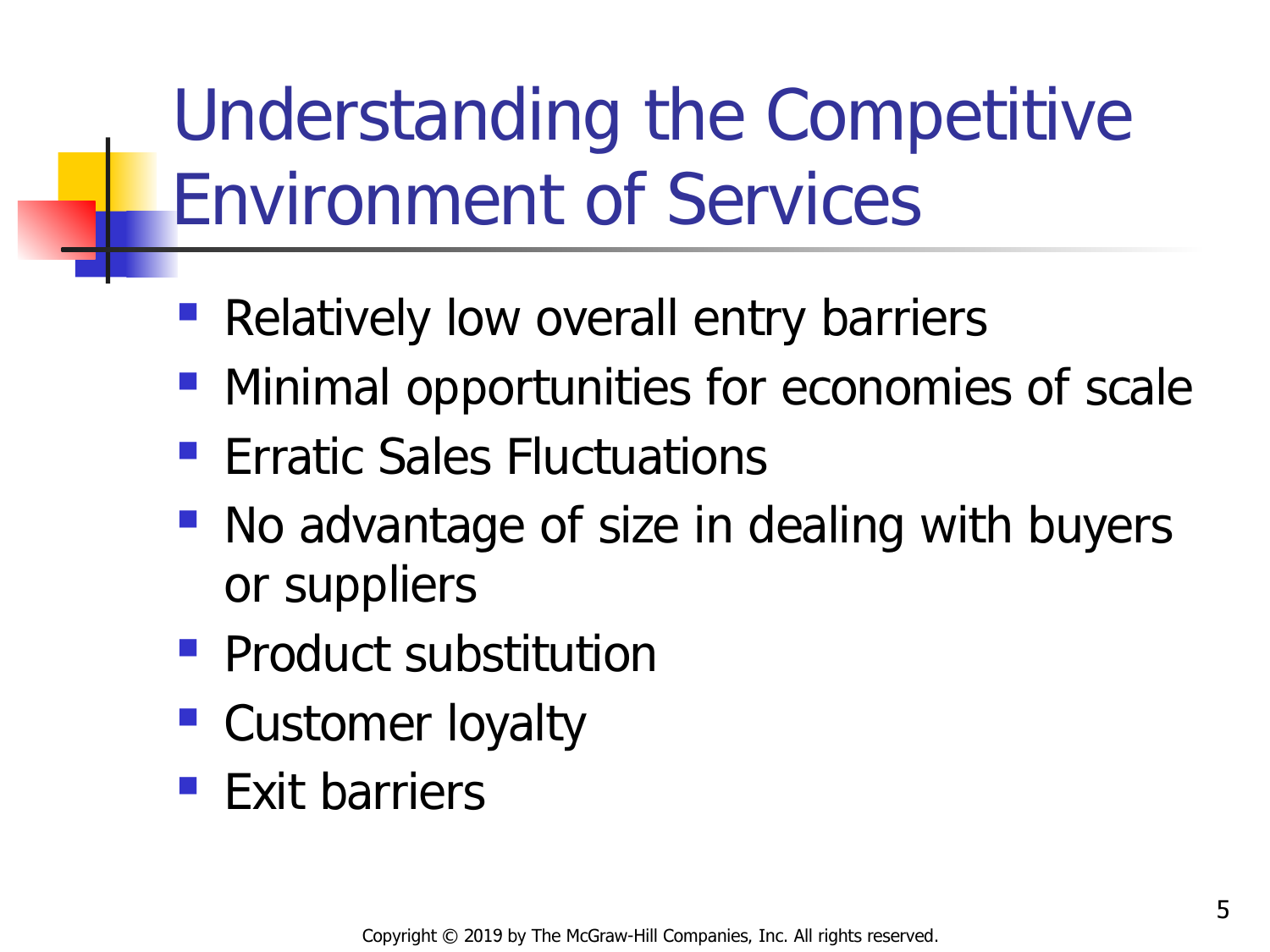

# Understanding the Competitive Environment of Services
Relatively low overall entry barriers
Minimal opportunities for economies of scale
Erratic Sales Fluctuations
No advantage of size in dealing with buyers or suppliers
Product substitution
Customer loyalty
Exit barriers
5
Copyright © 2019 by The McGraw-Hill Companies, Inc. All rights reserved.